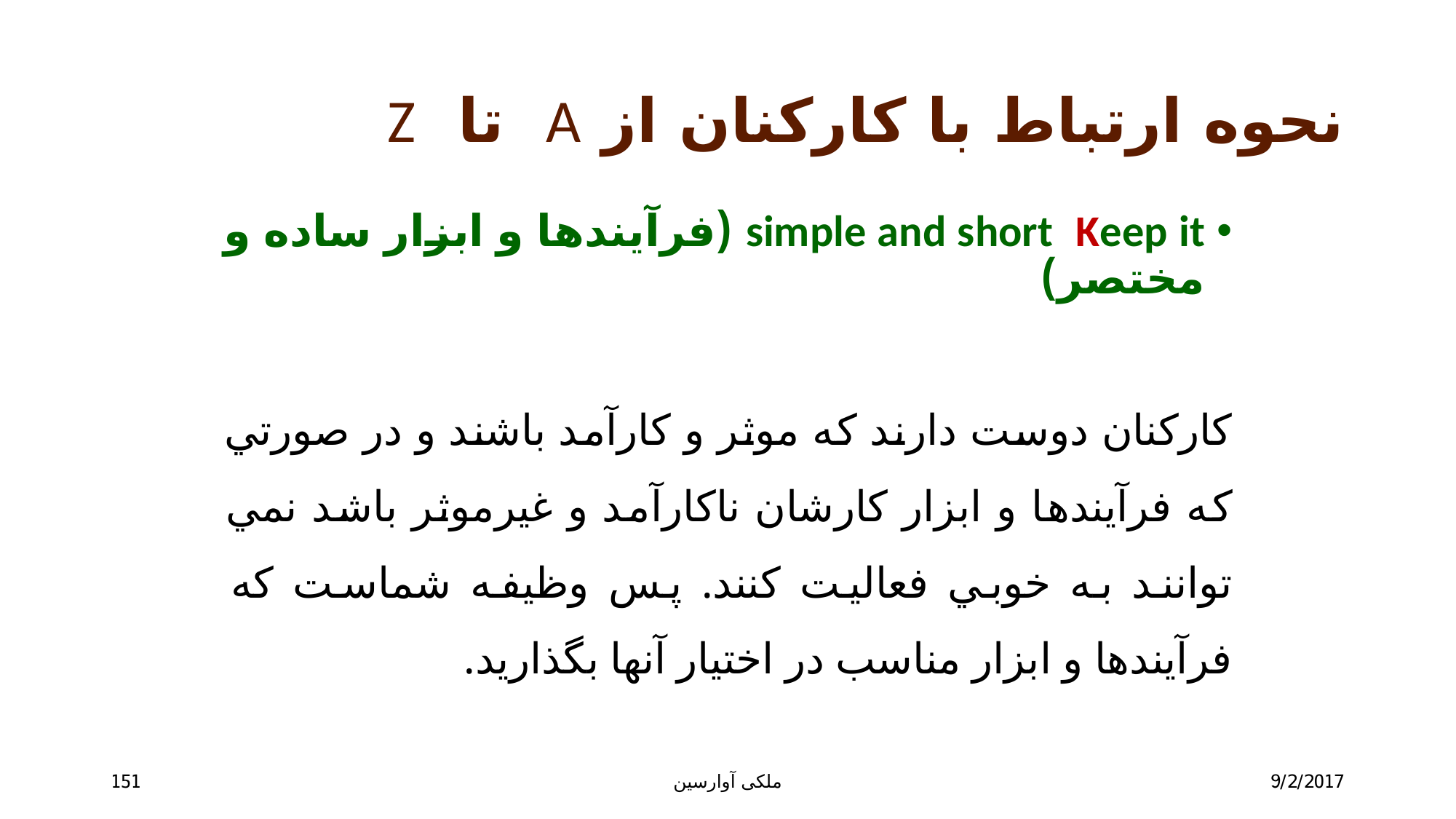

# نحوه ارتباط با کارکنان از A  تا  Z
simple and short  Keep it (فرآيندها و ابزار ساده و مختصر)

کارکنان دوست دارند که موثر و کارآمد باشند و در صورتي که فرآيندها و ابزار کارشان ناکارآمد و غيرموثر باشد نمي توانند به خوبي فعاليت کنند. پس وظيفه شماست که فرآيندها و ابزار مناسب در اختيار آنها بگذاريد.
151
ملکی آوارسین
9/2/2017